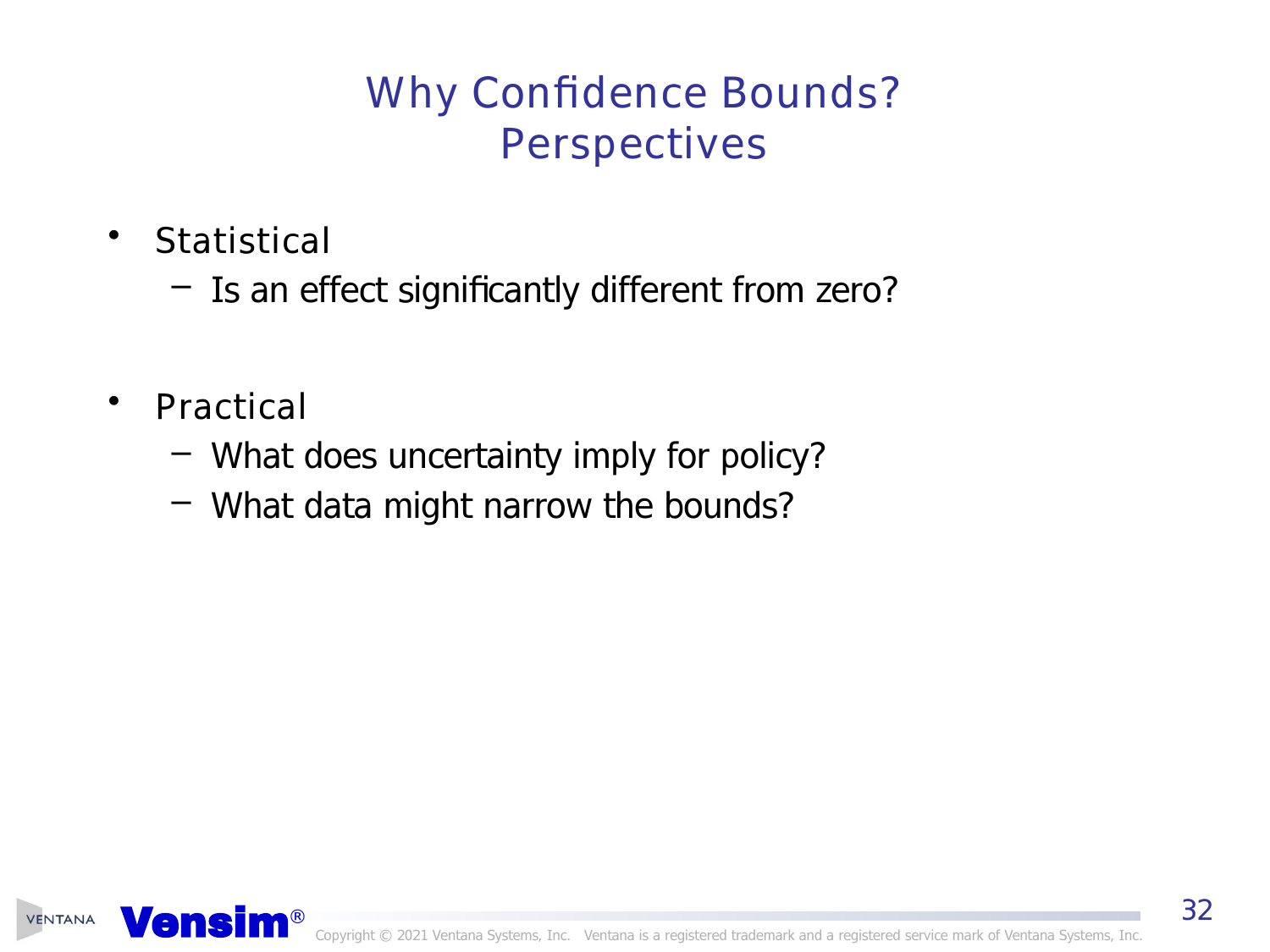

# Why Confidence Bounds? Perspectives
Statistical
Is an effect significantly different from zero?

Practical
What does uncertainty imply for policy?
What data might narrow the bounds?